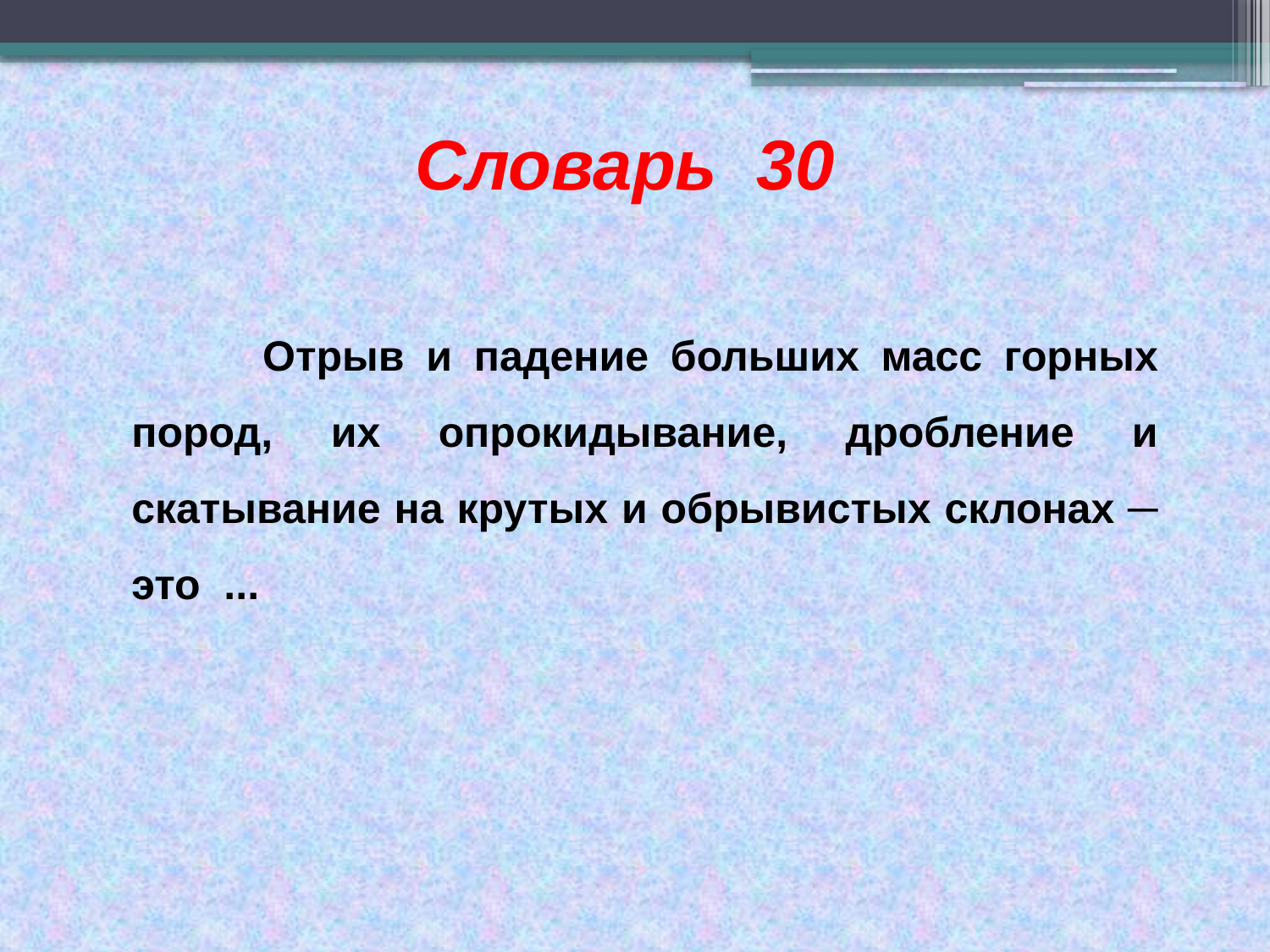

Словарь  30
      Отрыв и падение больших масс горных пород, их опрокидывание, дробление и скатывание на крутых и обрывистых склонах ─ это  ...